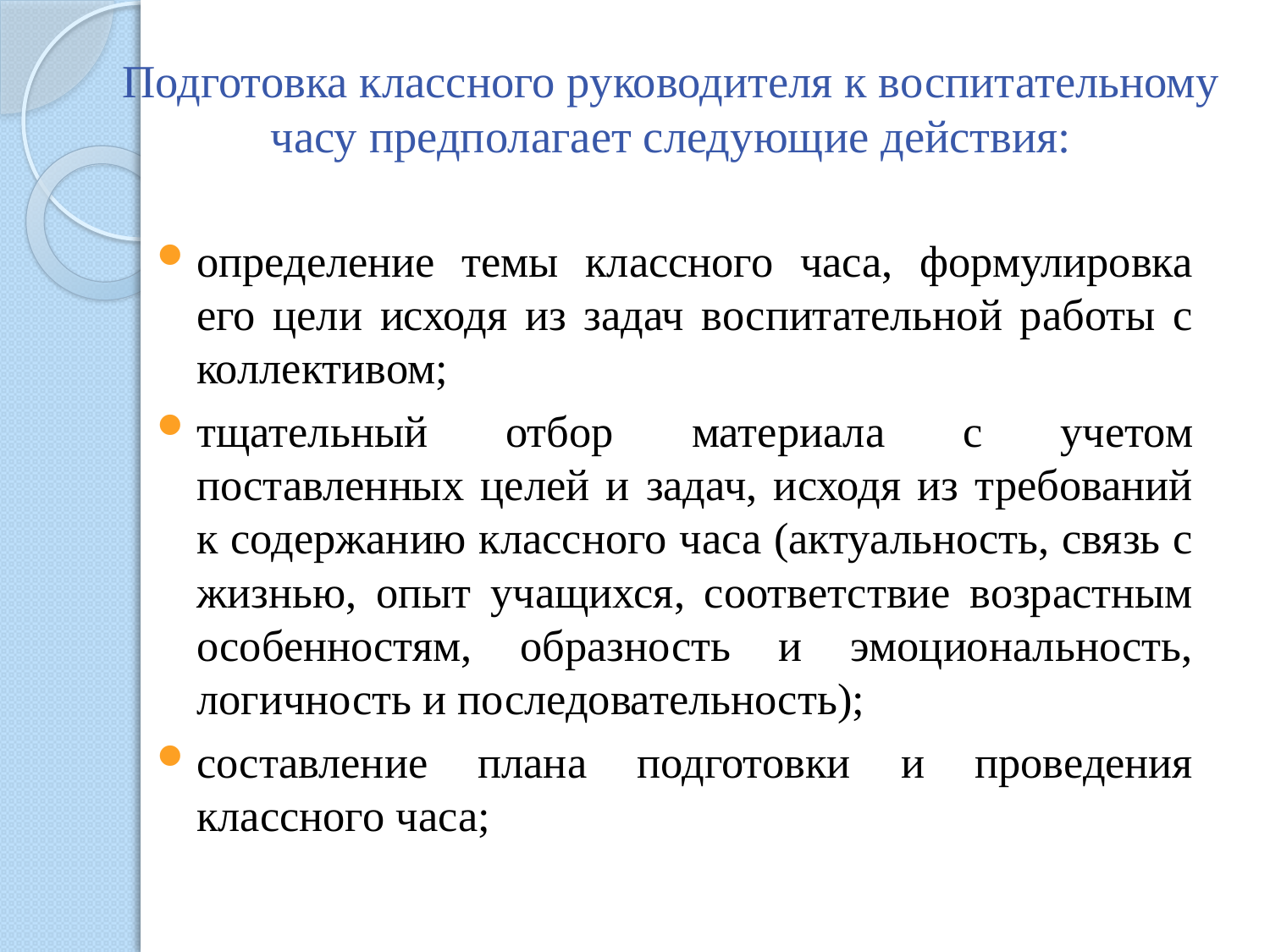

# Подготовка классного руководителя к воспитательному часу предполагает следующие действия:
определение темы классного часа, формулировка его цели исходя из задач воспитательной работы с коллективом;
тщательный отбор материала с учетом поставленных целей и задач, исходя из требований к содержанию классного часа (актуальность, связь с жизнью, опыт учащихся, соответствие возрастным особенностям, образность и эмоциональность, логичность и последовательность);
составление плана подготовки и проведения классного часа;